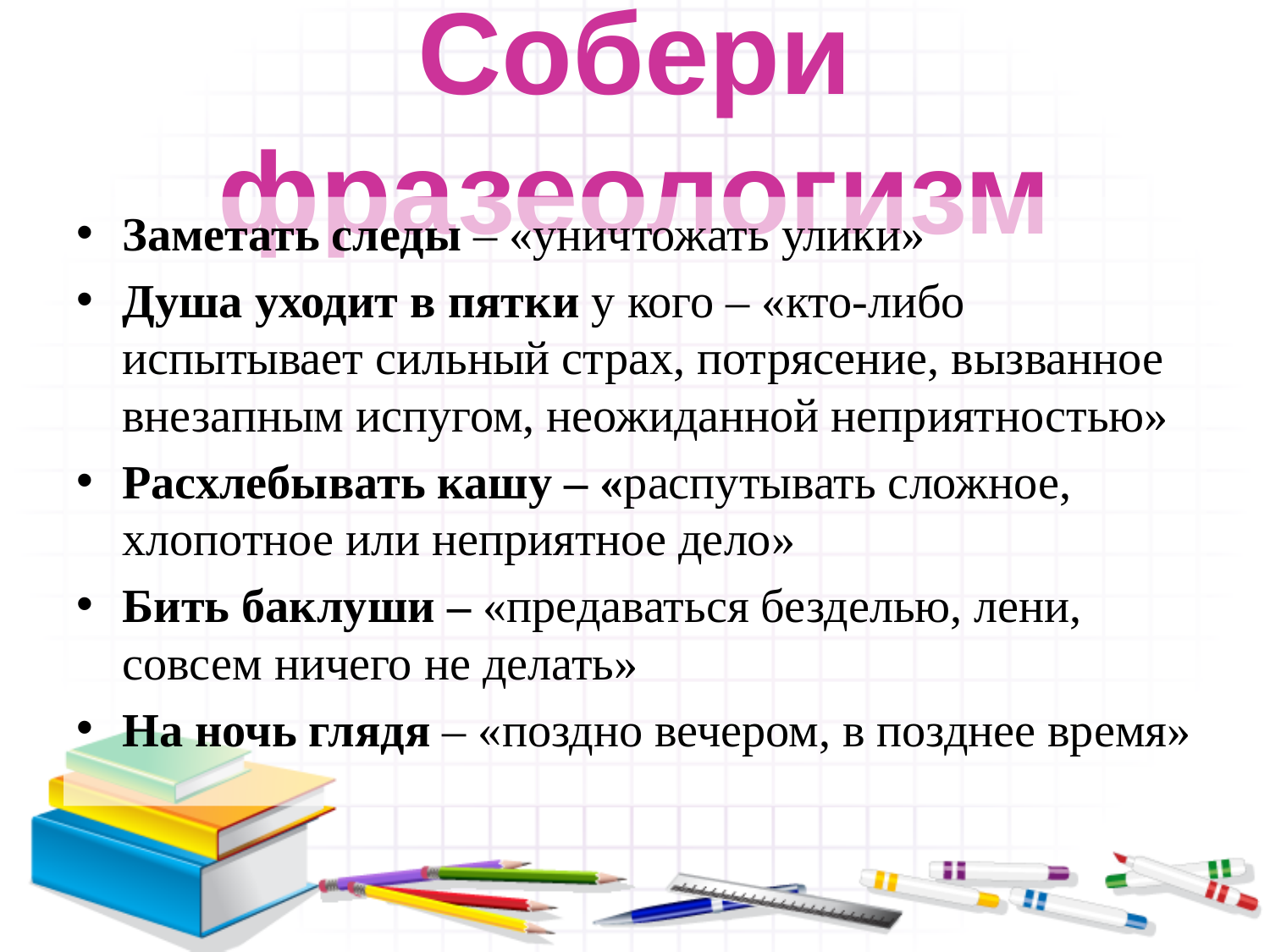

# Собери фразеологизм
Заметать следы – «уничтожать улики»
Душа уходит в пятки у кого – «кто-либо испытывает сильный страх, потрясение, вызванное внезапным испугом, неожиданной неприятностью»
Расхлебывать кашу – «распутывать сложное, хлопотное или неприятное дело»
Бить баклуши – «предаваться безделью, лени, совсем ничего не делать»
На ночь глядя – «поздно вечером, в позднее время»